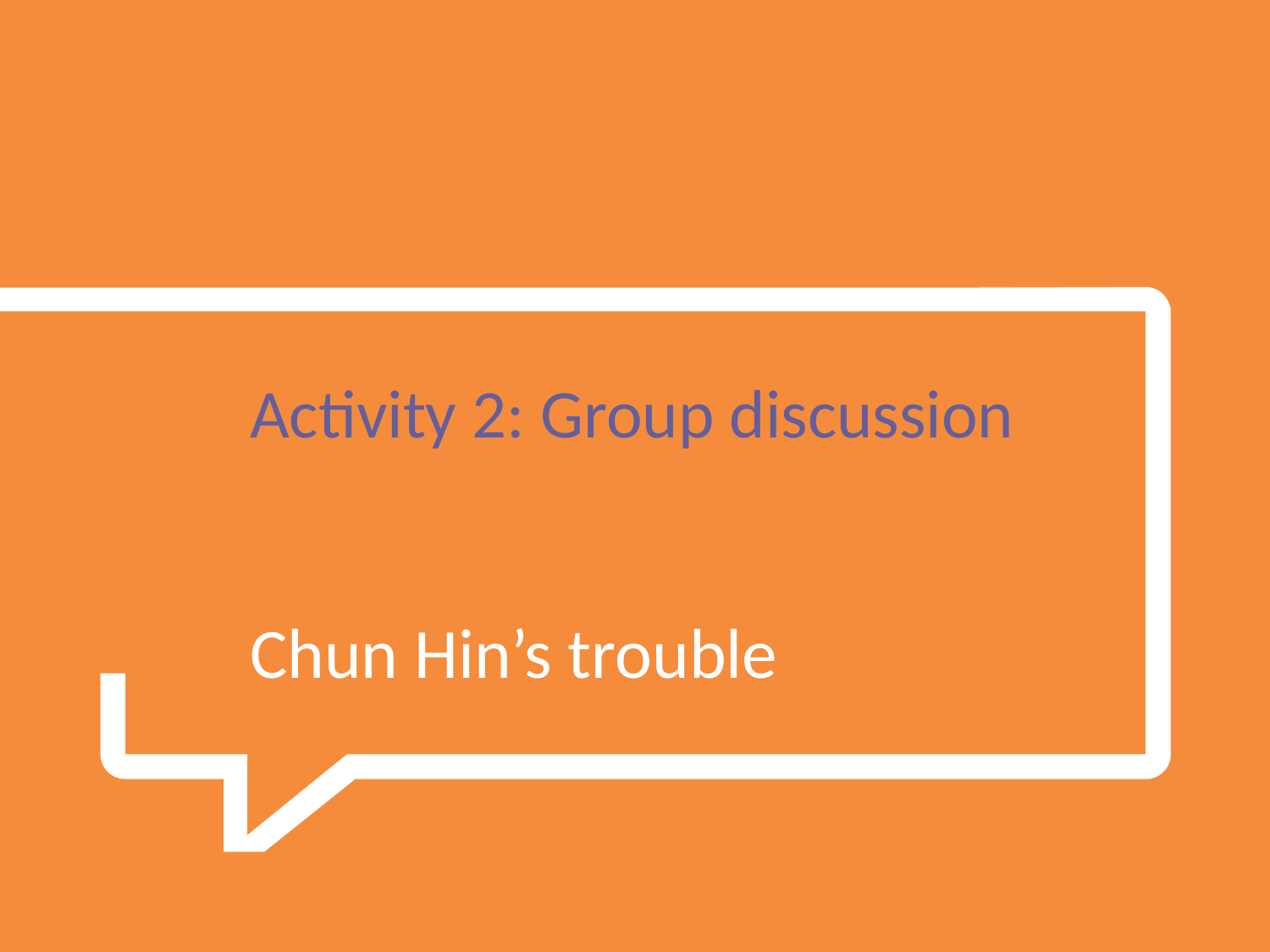

Activity 2: Group discussion
Chun Hin’s trouble
10